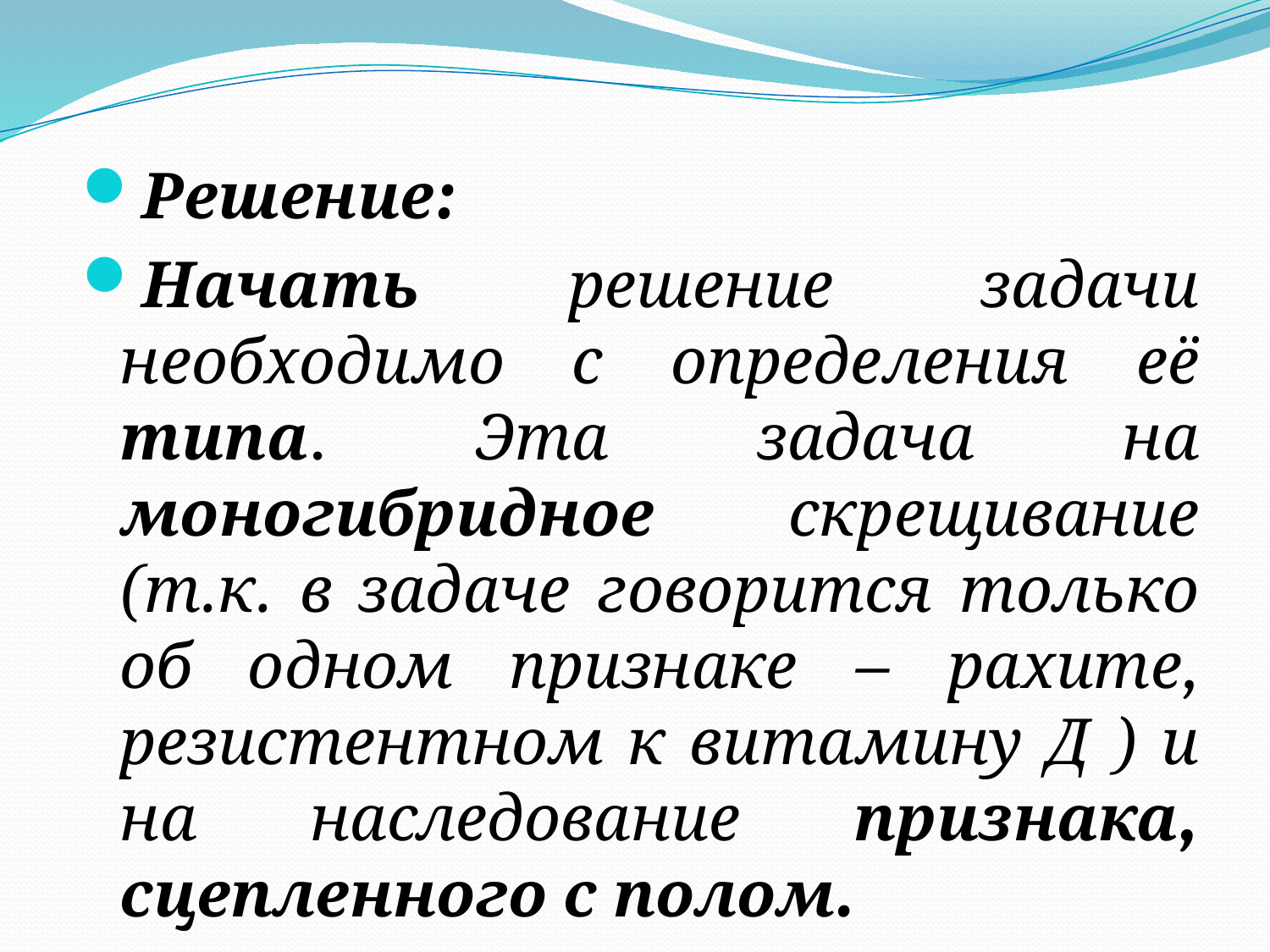

Решение:
Начать решение задачи необходимо с определения её типа. Эта задача на моногибридное скрещивание (т.к. в задаче говорится только об одном признаке – рахите, резистентном к витамину Д ) и на наследование признака, сцепленного с полом.